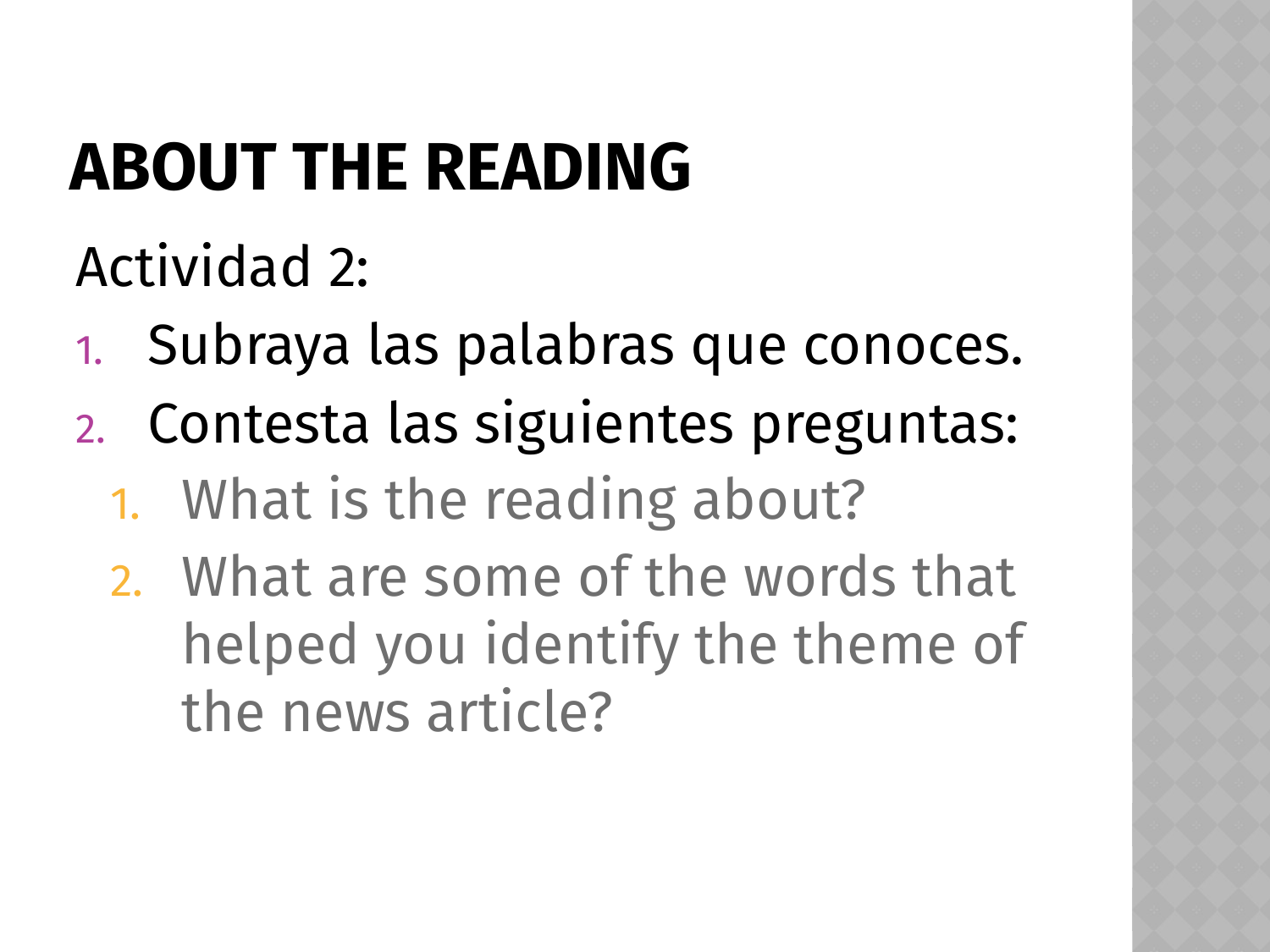

# About the reading
Actividad 2:
Subraya las palabras que conoces.
Contesta las siguientes preguntas:
What is the reading about?
What are some of the words that helped you identify the theme of the news article?